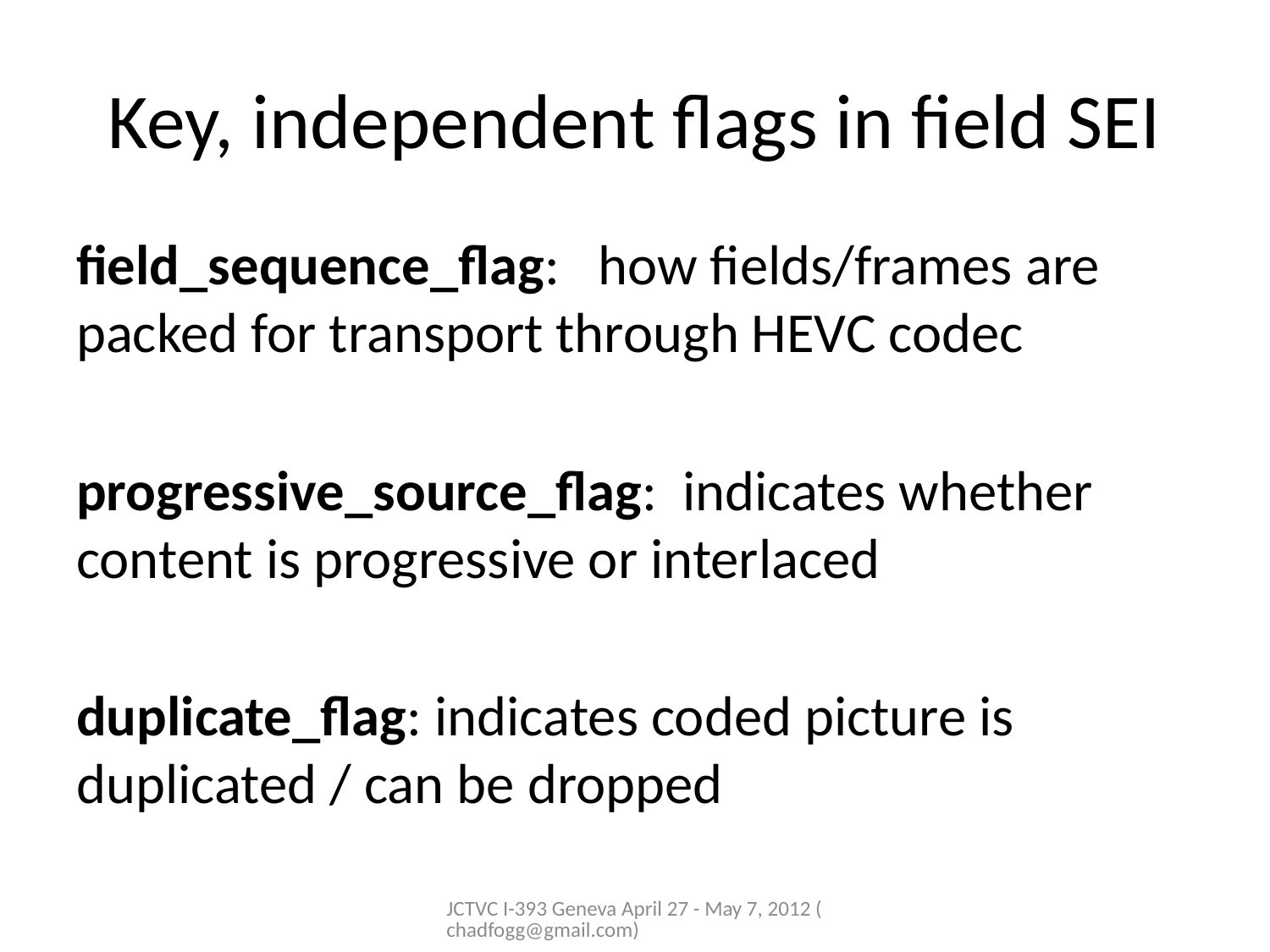

# Key, independent flags in field SEI
field_sequence_flag:   how fields/frames are packed for transport through HEVC codec

progressive_source_flag:  indicates whether content is progressive or interlaced

duplicate_flag: indicates coded picture is duplicated / can be dropped
JCTVC I-393 Geneva April 27 - May 7, 2012 (chadfogg@gmail.com)